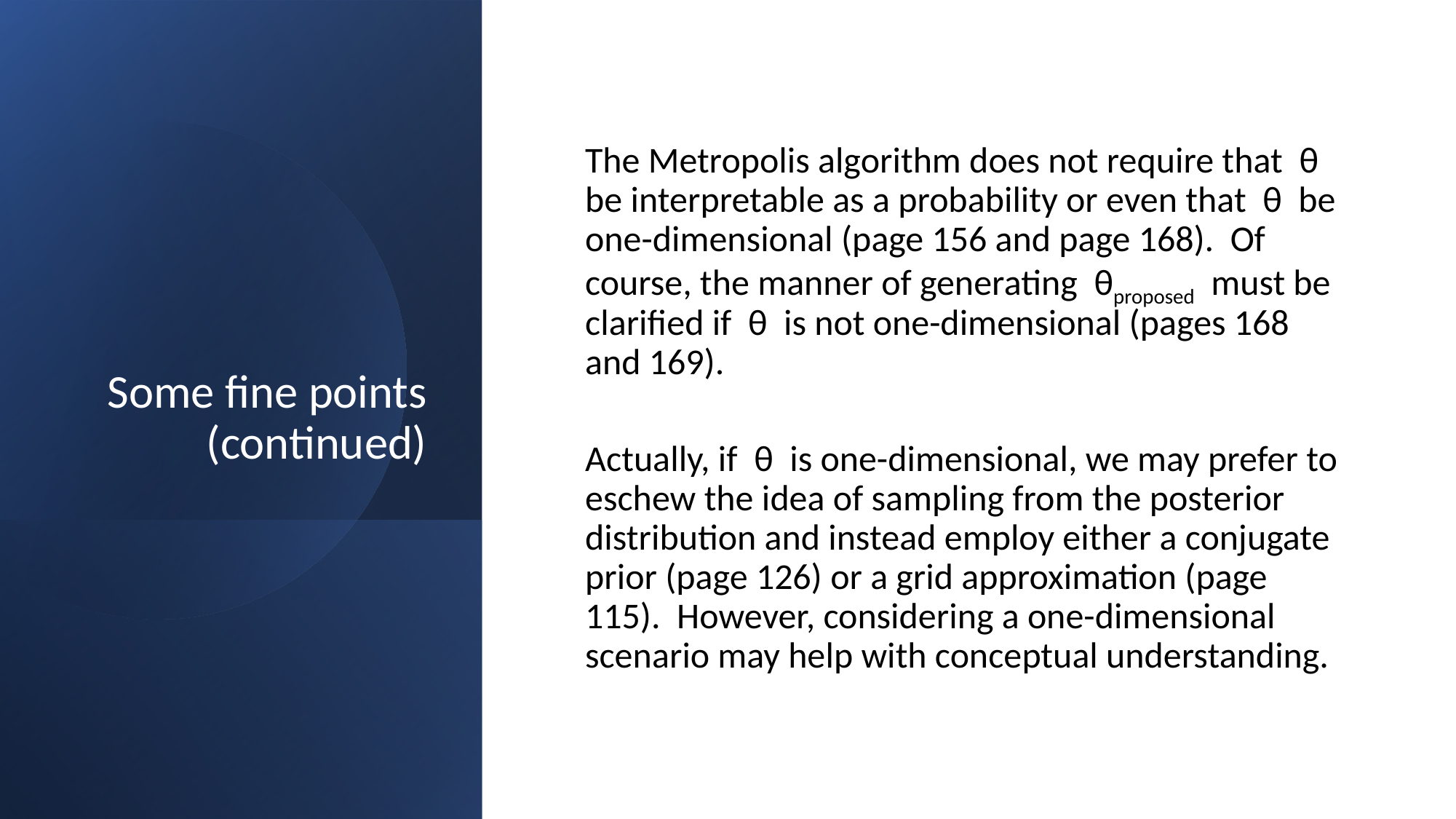

# Some fine points (continued)
The Metropolis algorithm does not require that  θ  be interpretable as a probability or even that  θ  be one-dimensional (page 156 and page 168).  Of course, the manner of generating  θproposed  must be clarified if  θ  is not one-dimensional (pages 168 and 169).

Actually, if  θ  is one-dimensional, we may prefer to eschew the idea of sampling from the posterior distribution and instead employ either a conjugate prior (page 126) or a grid approximation (page 115).  However, considering a one-dimensional scenario may help with conceptual understanding.